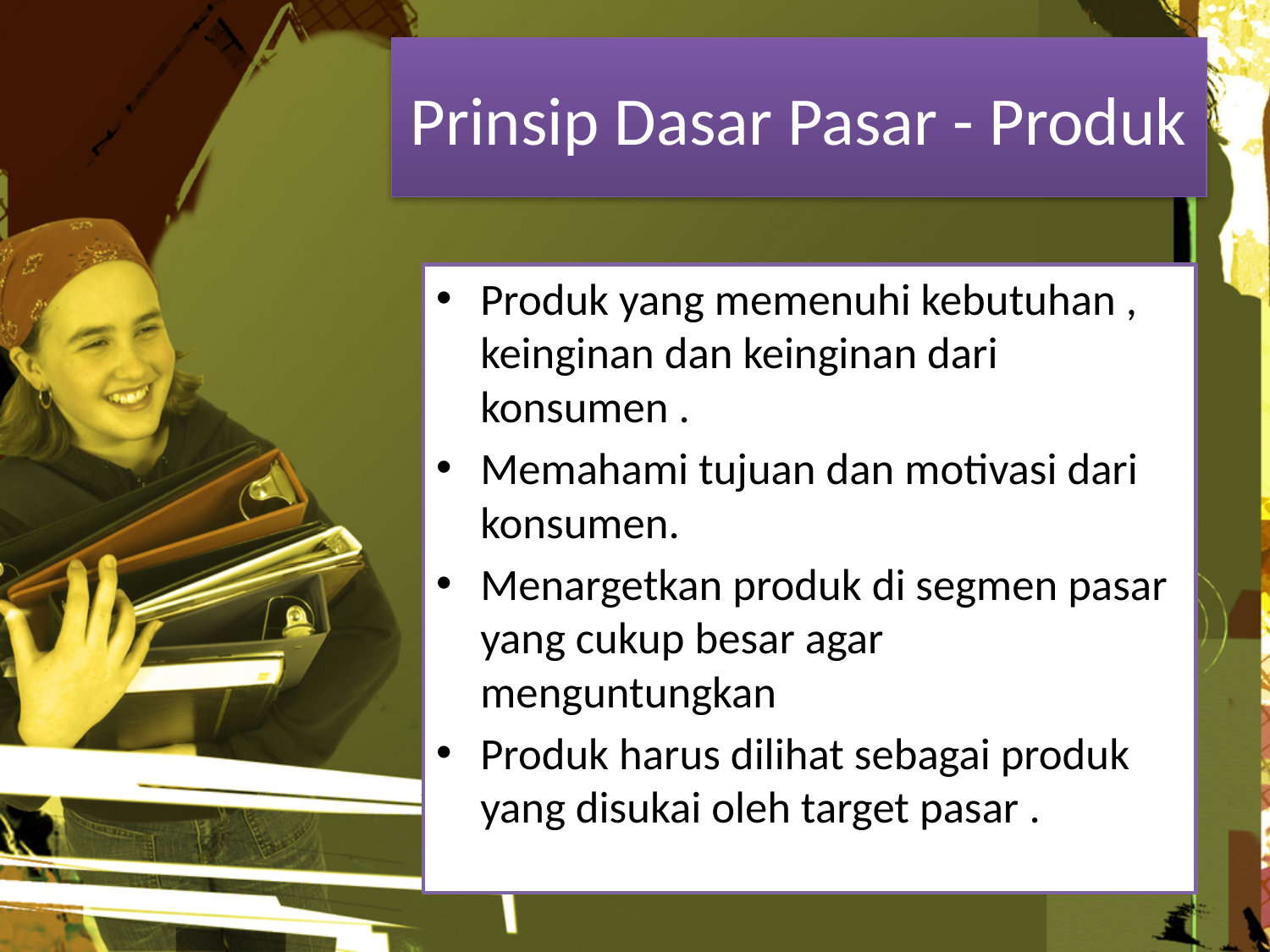

# Prinsip Dasar Pasar - Produk
Produk yang memenuhi kebutuhan , keinginan dan keinginan dari konsumen .
Memahami tujuan dan motivasi dari konsumen.
Menargetkan produk di segmen pasar yang cukup besar agar menguntungkan
Produk harus dilihat sebagai produk yang disukai oleh target pasar .